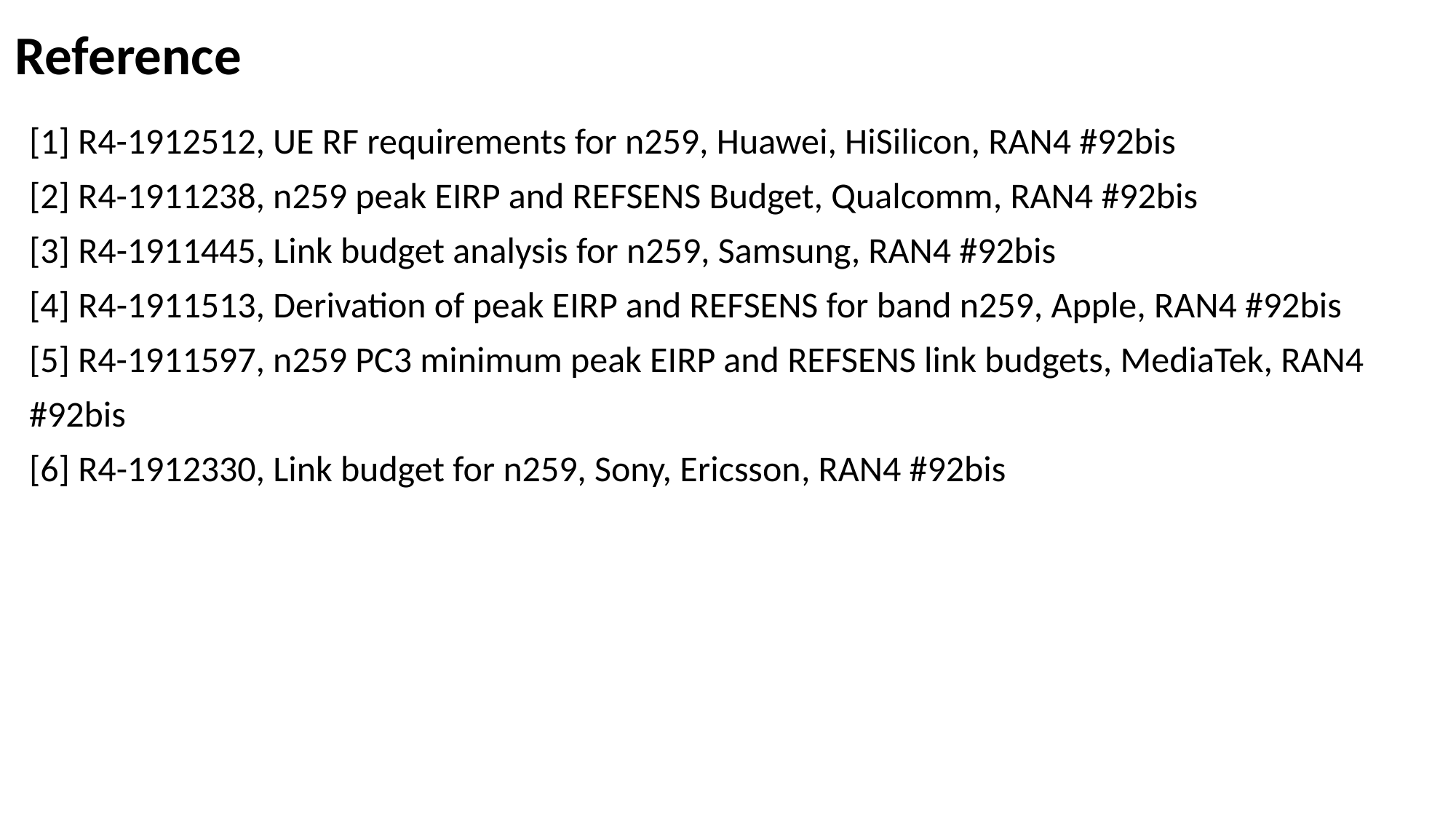

# Reference
[1] R4-1912512, UE RF requirements for n259, Huawei, HiSilicon, RAN4 #92bis
[2] R4-1911238, n259 peak EIRP and REFSENS Budget, Qualcomm, RAN4 #92bis
[3] R4-1911445, Link budget analysis for n259, Samsung, RAN4 #92bis
[4] R4-1911513, Derivation of peak EIRP and REFSENS for band n259, Apple, RAN4 #92bis
[5] R4-1911597, n259 PC3 minimum peak EIRP and REFSENS link budgets, MediaTek, RAN4 #92bis
[6] R4-1912330, Link budget for n259, Sony, Ericsson, RAN4 #92bis